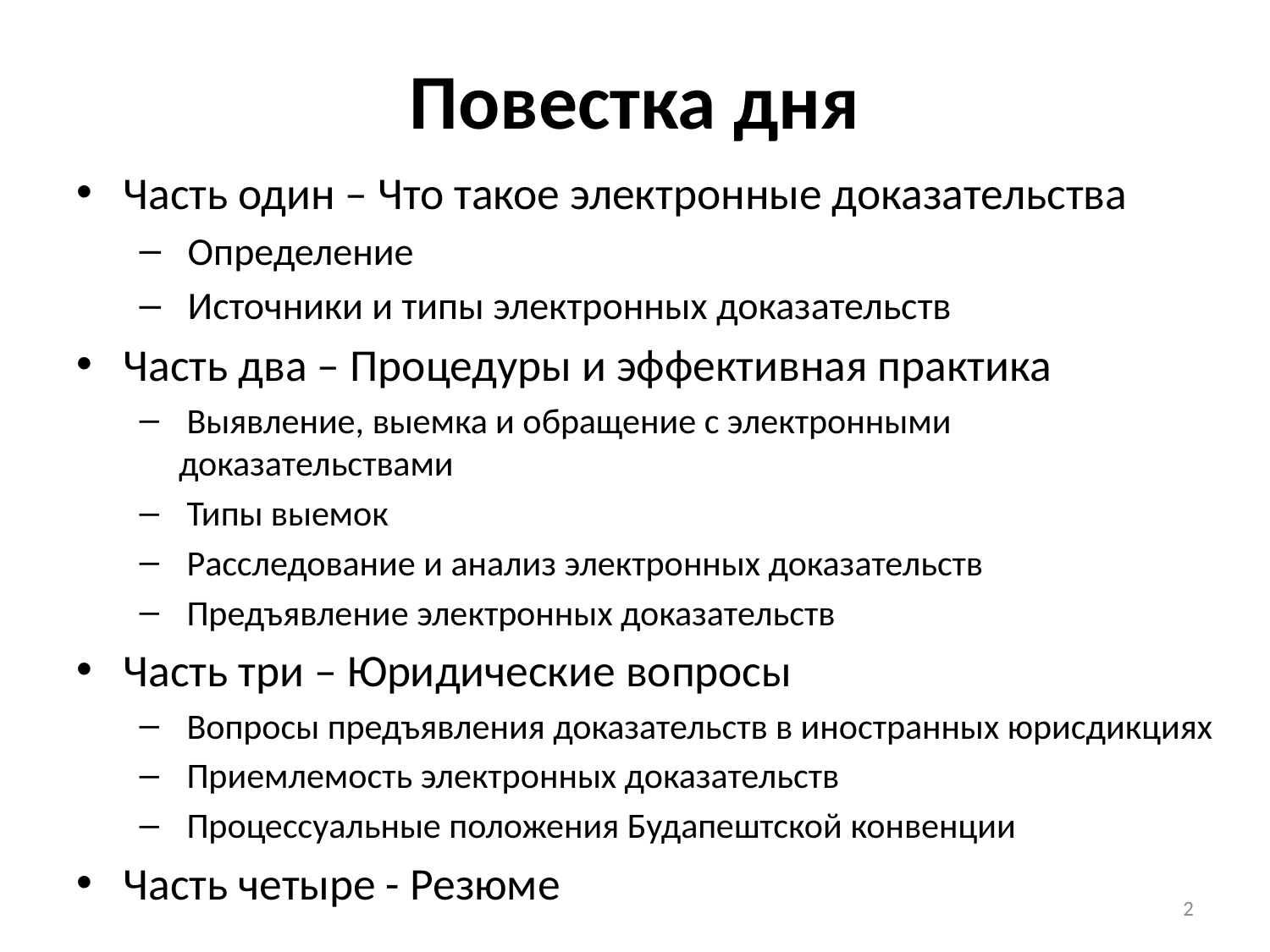

# Повестка дня
Часть один – Что такое электронные доказательства
 Определение
 Источники и типы электронных доказательств
Часть два – Процедуры и эффективная практика
 Выявление, выемка и обращение с электронными доказательствами
 Типы выемок
 Расследование и анализ электронных доказательств
 Предъявление электронных доказательств
Часть три – Юридические вопросы
 Вопросы предъявления доказательств в иностранных юрисдикциях
 Приемлемость электронных доказательств
 Процессуальные положения Будапештской конвенции
Часть четыре - Резюме

2